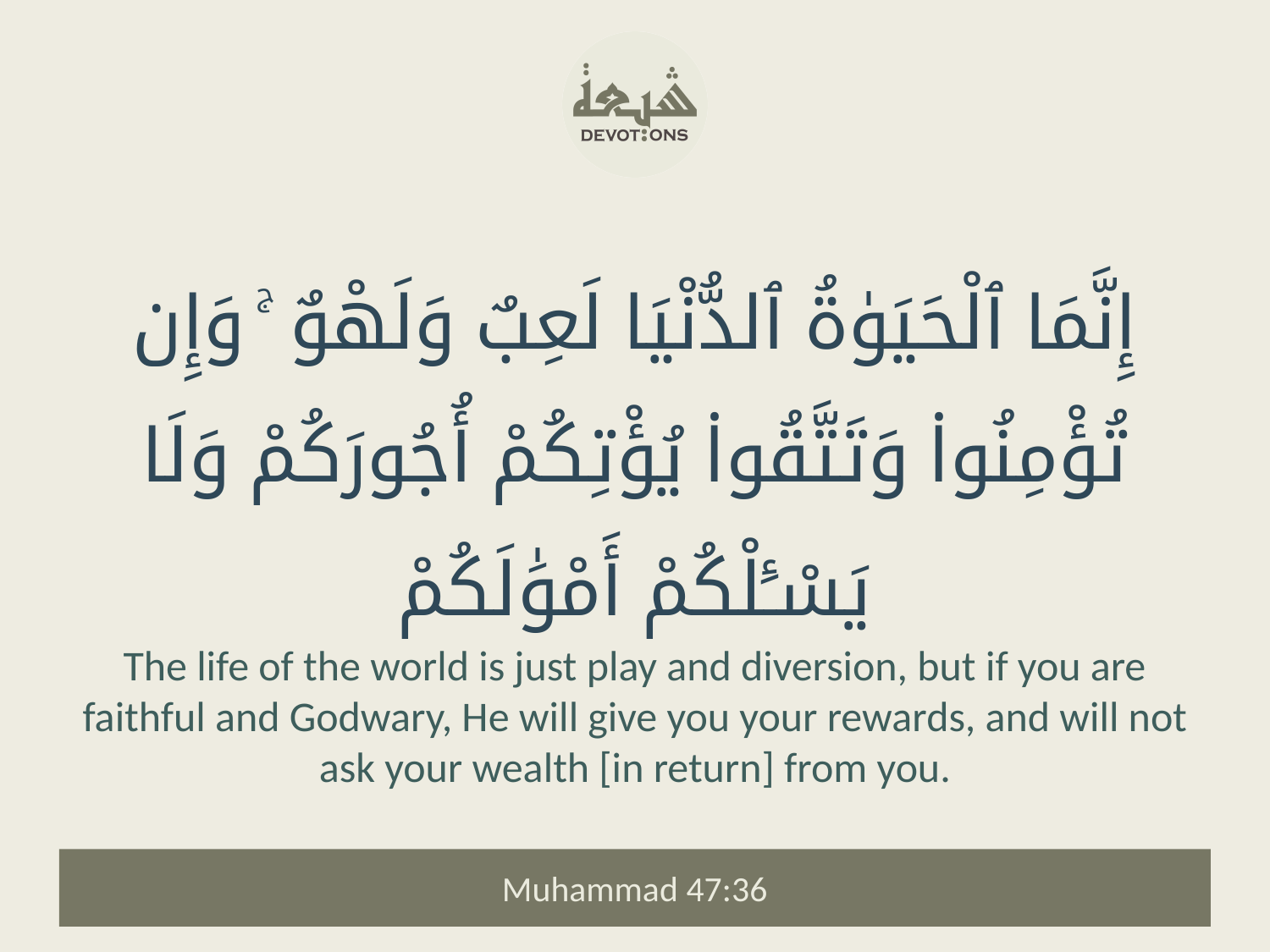

إِنَّمَا ٱلْحَيَوٰةُ ٱلدُّنْيَا لَعِبٌ وَلَهْوٌ ۚ وَإِن تُؤْمِنُوا۟ وَتَتَّقُوا۟ يُؤْتِكُمْ أُجُورَكُمْ وَلَا يَسْـَٔلْكُمْ أَمْوَٰلَكُمْ
The life of the world is just play and diversion, but if you are faithful and Godwary, He will give you your rewards, and will not ask your wealth [in return] from you.
Muhammad 47:36